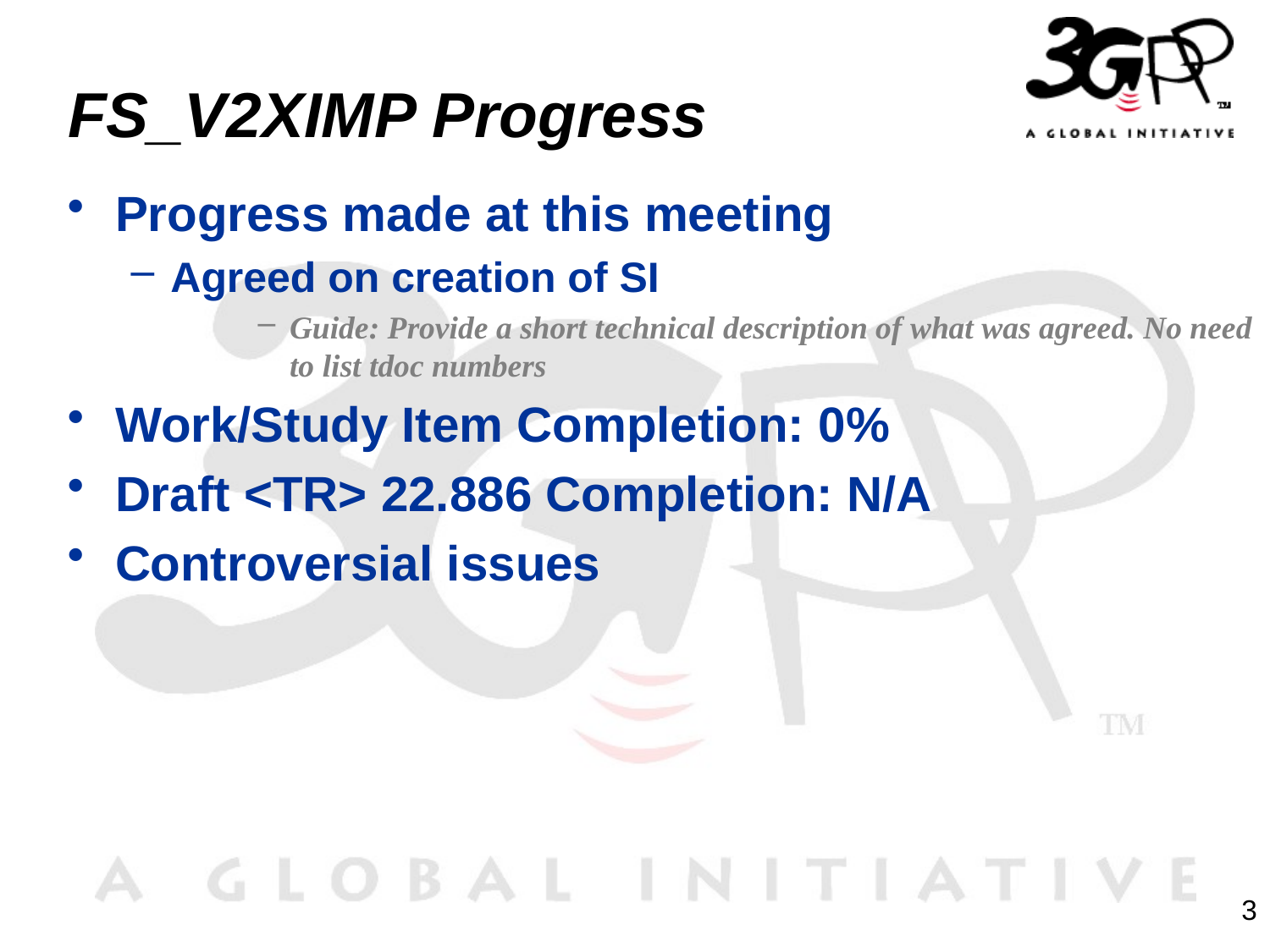

# FS_V2XIMP Progress
Progress made at this meeting
Agreed on creation of SI
Guide: Provide a short technical description of what was agreed. No need to list tdoc numbers
Work/Study Item Completion: 0%
Draft <TR> 22.886 Completion: N/A
Controversial issues

3